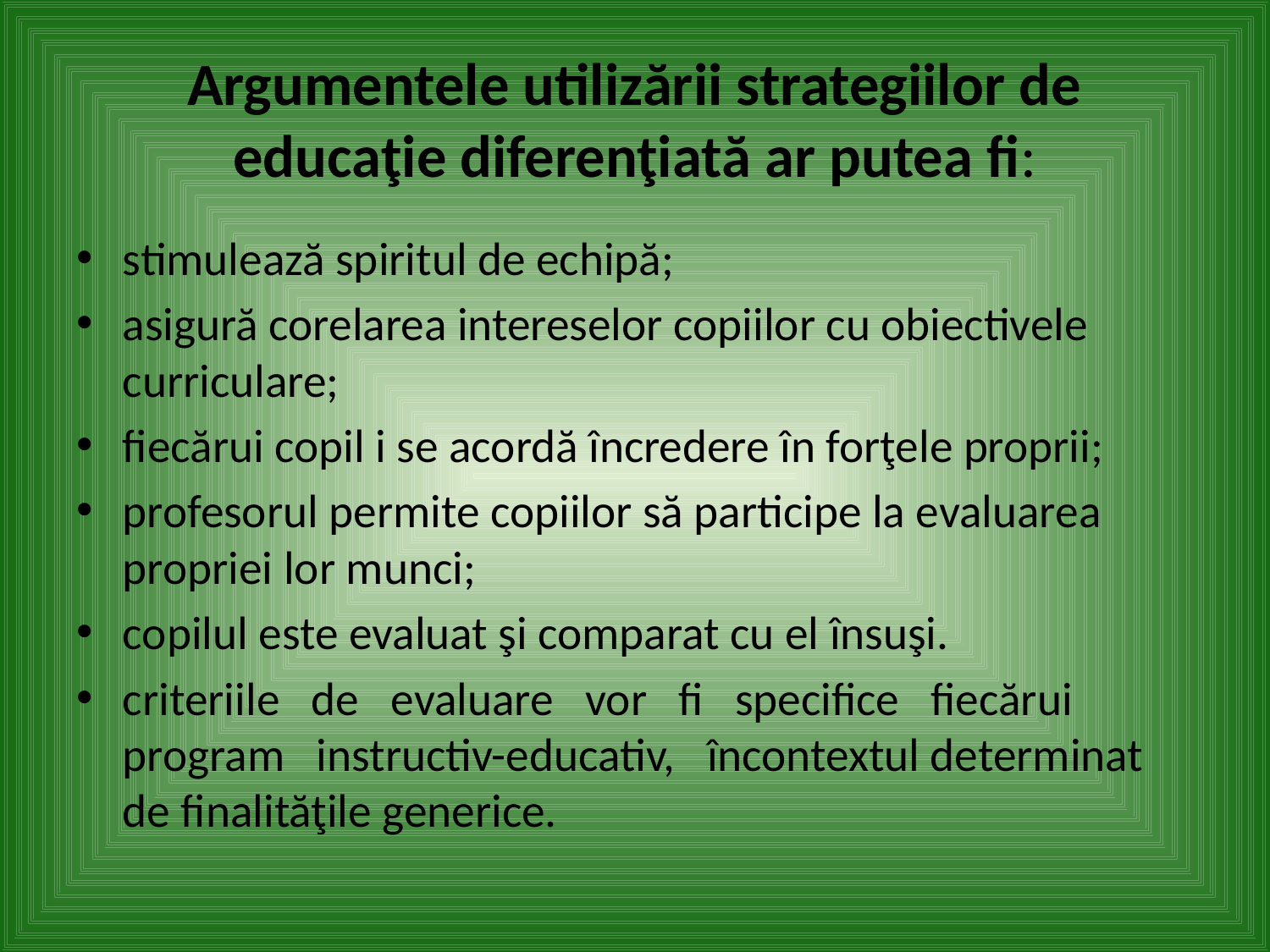

# Argumentele utilizării strategiilor de educaţie diferenţiată ar putea fi:
stimulează spiritul de echipă;
asigură corelarea intereselor copiilor cu obiectivele curriculare;
fiecărui copil i se acordă încredere în forţele proprii;
profesorul permite copiilor să participe la evaluarea propriei lor munci;
copilul este evaluat şi comparat cu el însuşi.
criteriile   de   evaluare   vor   fi   specifice   fiecărui   program   instructiv-educativ,   încontextul determinat de finalităţile generice.